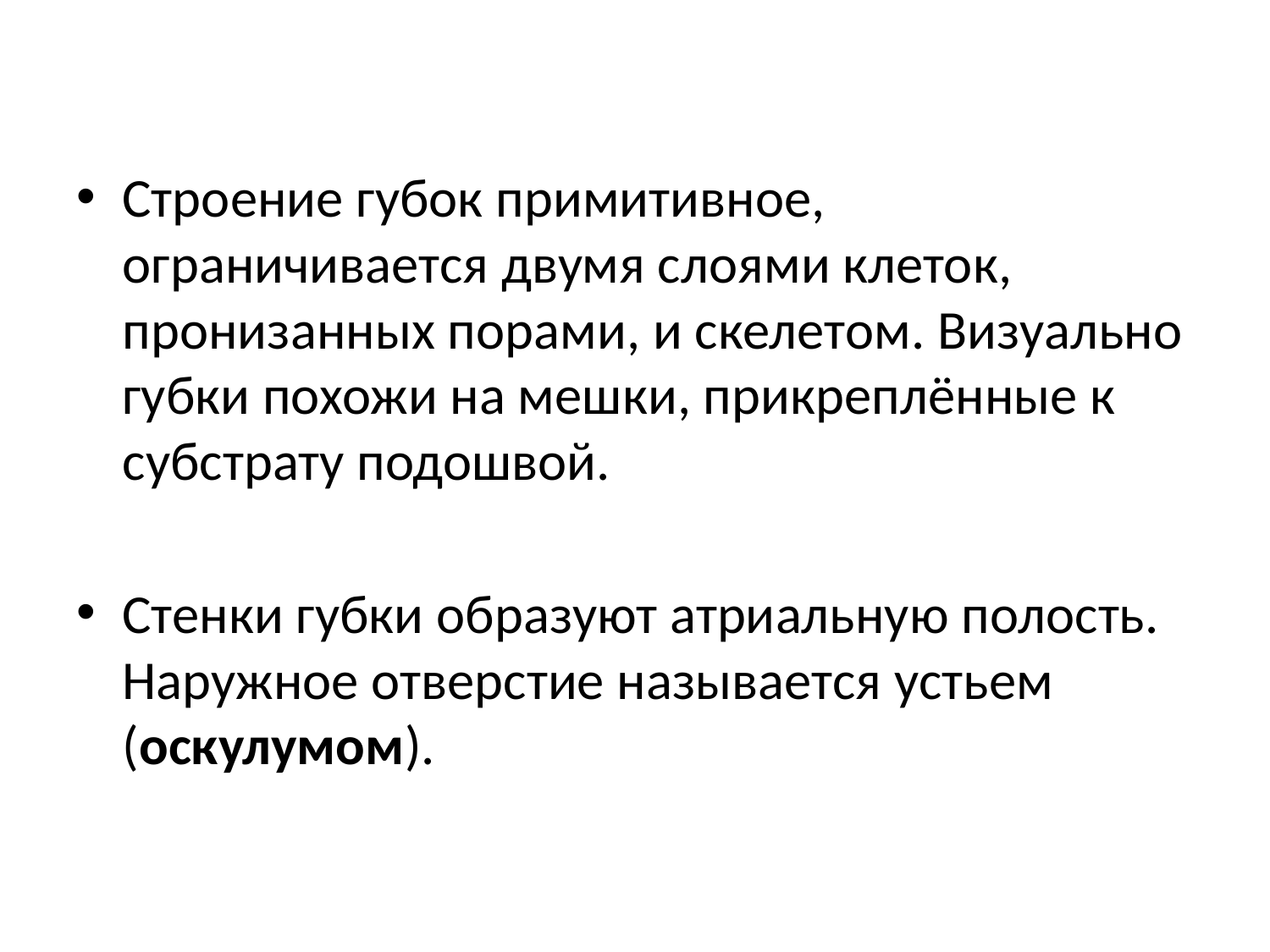

Строение губок примитивное, ограничивается двумя слоями клеток, пронизанных порами, и скелетом. Визуально губки похожи на мешки, прикреплённые к субстрату подошвой.

Стенки губки образуют атриальную полость. Наружное отверстие называется устьем (оскулумом).